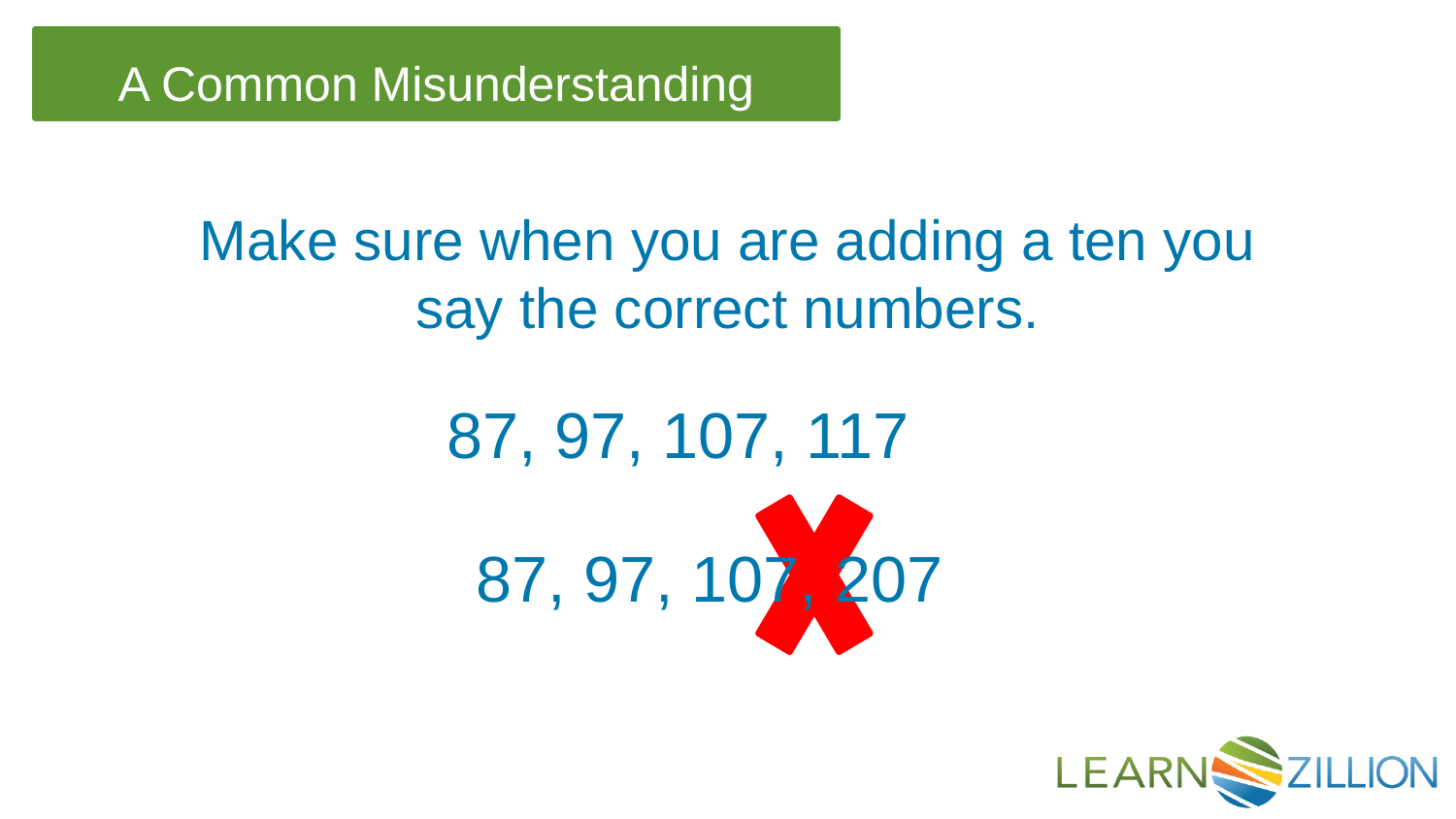

Make sure when you are adding a ten you say the correct numbers.

87, 97, 107, 117

87, 97, 107, 207